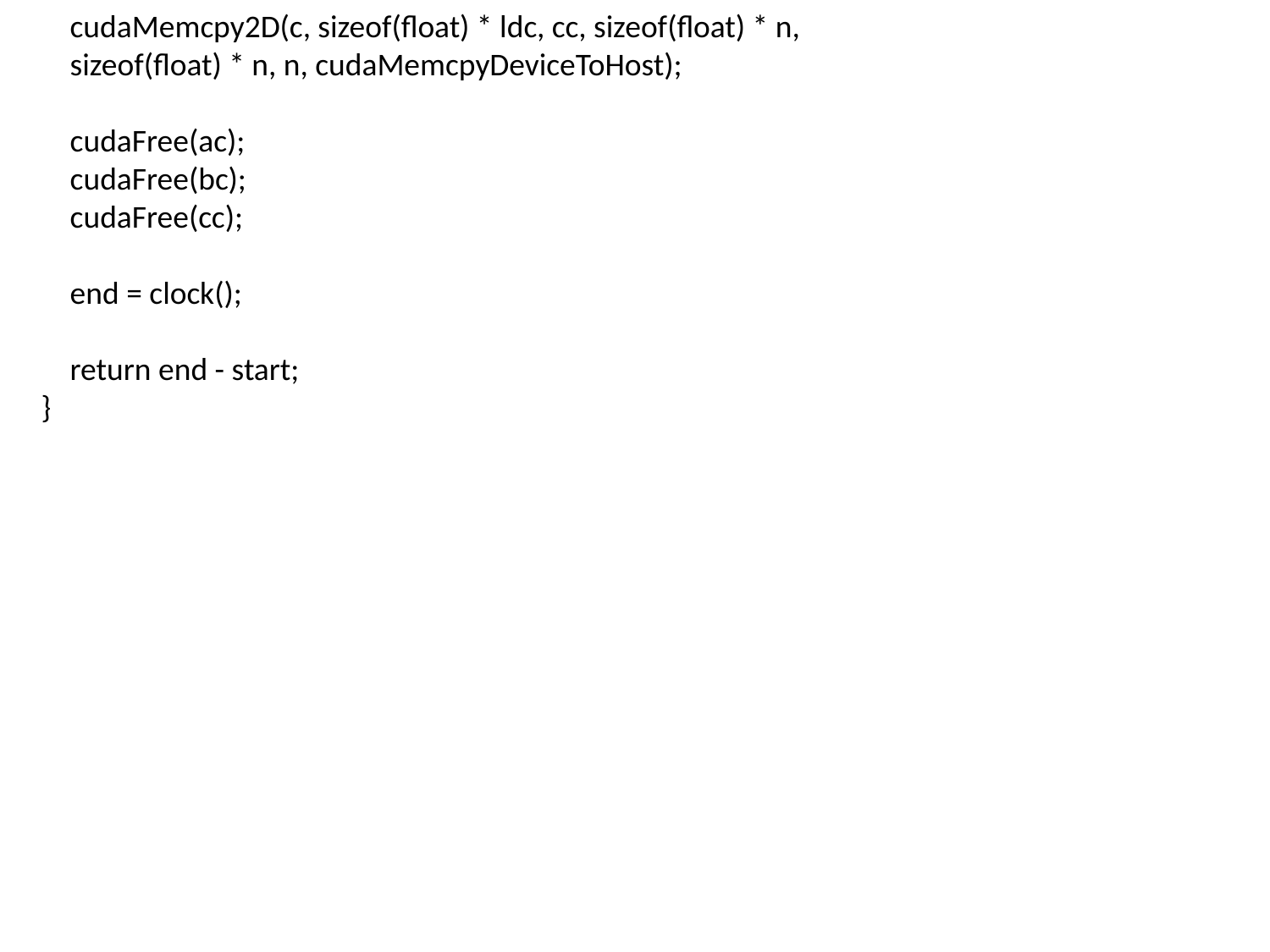

cudaMemcpy2D(c, sizeof(float) * ldc, cc, sizeof(float) * n,
        sizeof(float) * n, n, cudaMemcpyDeviceToHost);
        cudaFree(ac);
        cudaFree(bc);
        cudaFree(cc);
        end = clock();
        return end - start;
    }